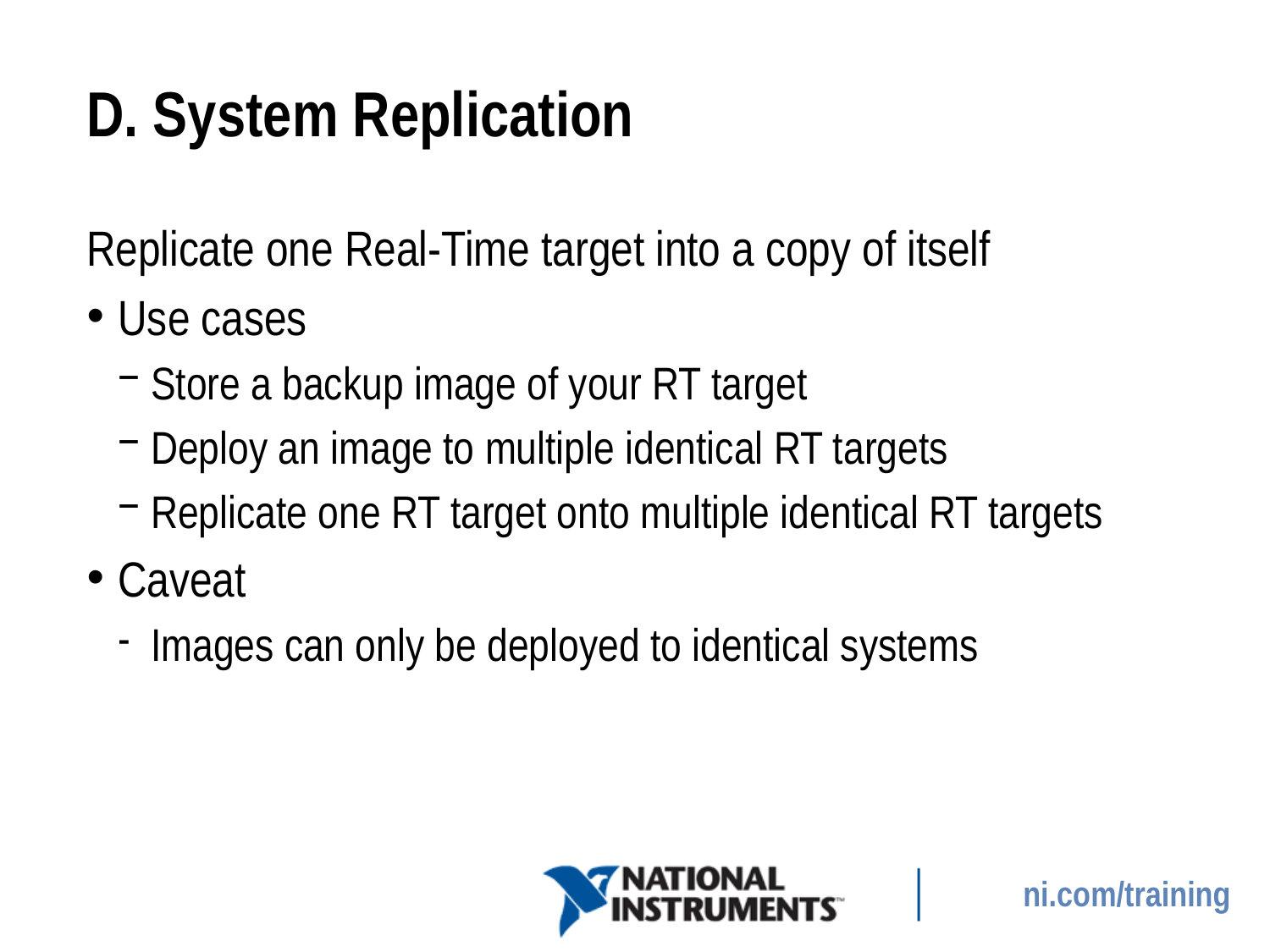

# D. System Replication
Replicate one Real-Time target into a copy of itself
Use cases
Store a backup image of your RT target
Deploy an image to multiple identical RT targets
Replicate one RT target onto multiple identical RT targets
Caveat
Images can only be deployed to identical systems